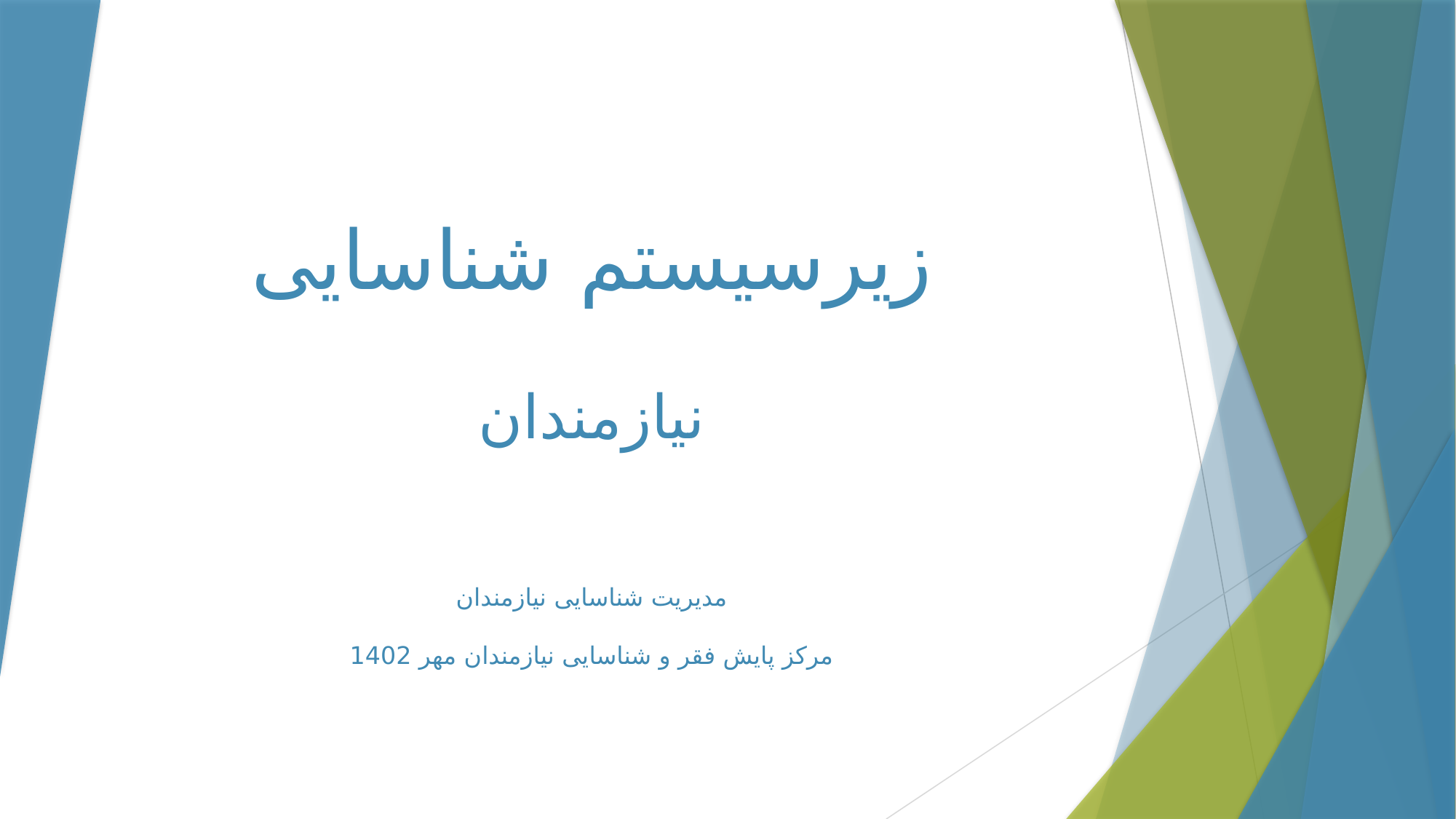

# زیرسیستم شناسایی نیازمندان مدیریت شناسایی نیازمندان مرکز پایش فقر و شناسایی نیازمندان مهر 1402